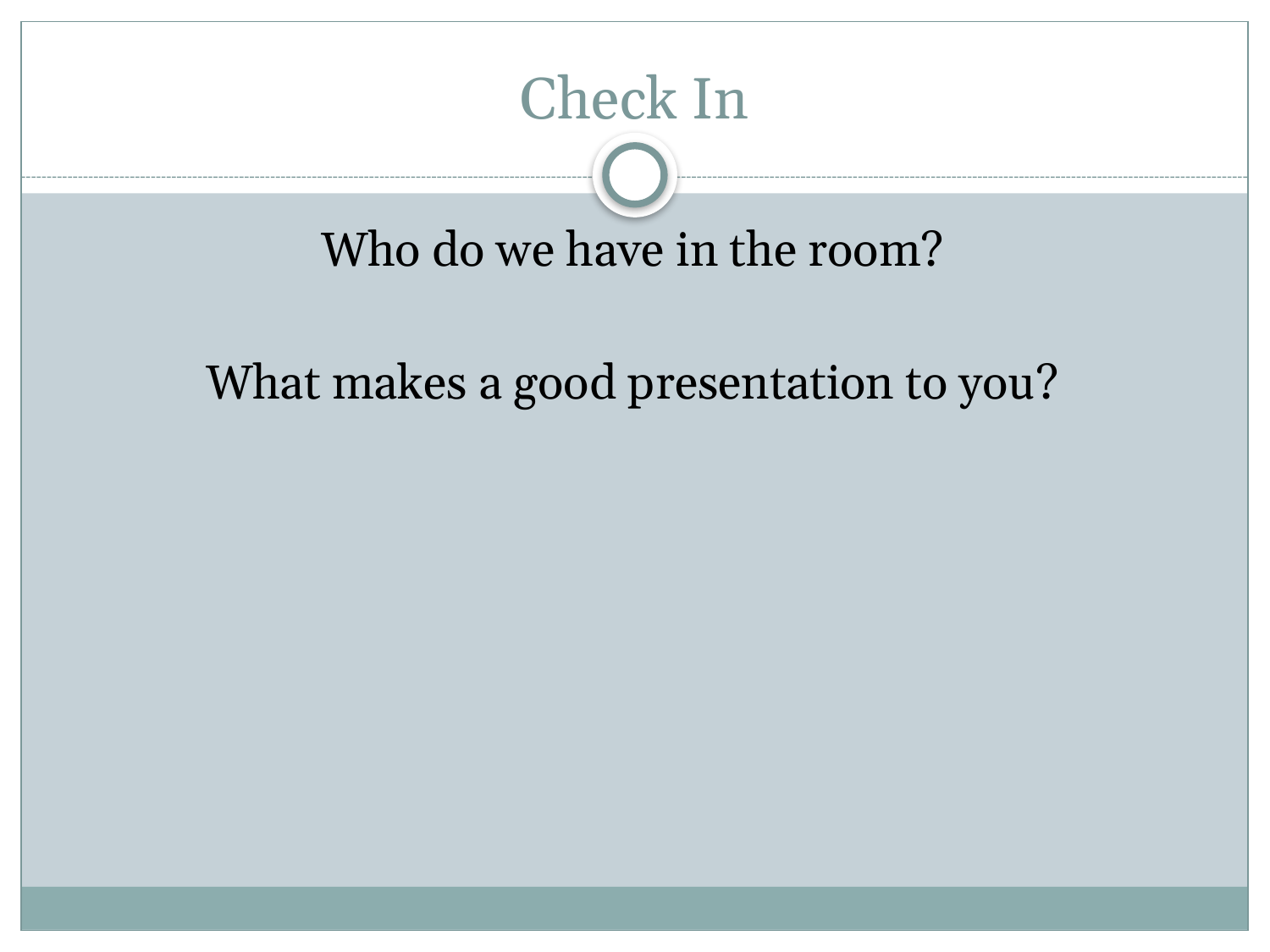

# Check In
Who do we have in the room?

What makes a good presentation to you?